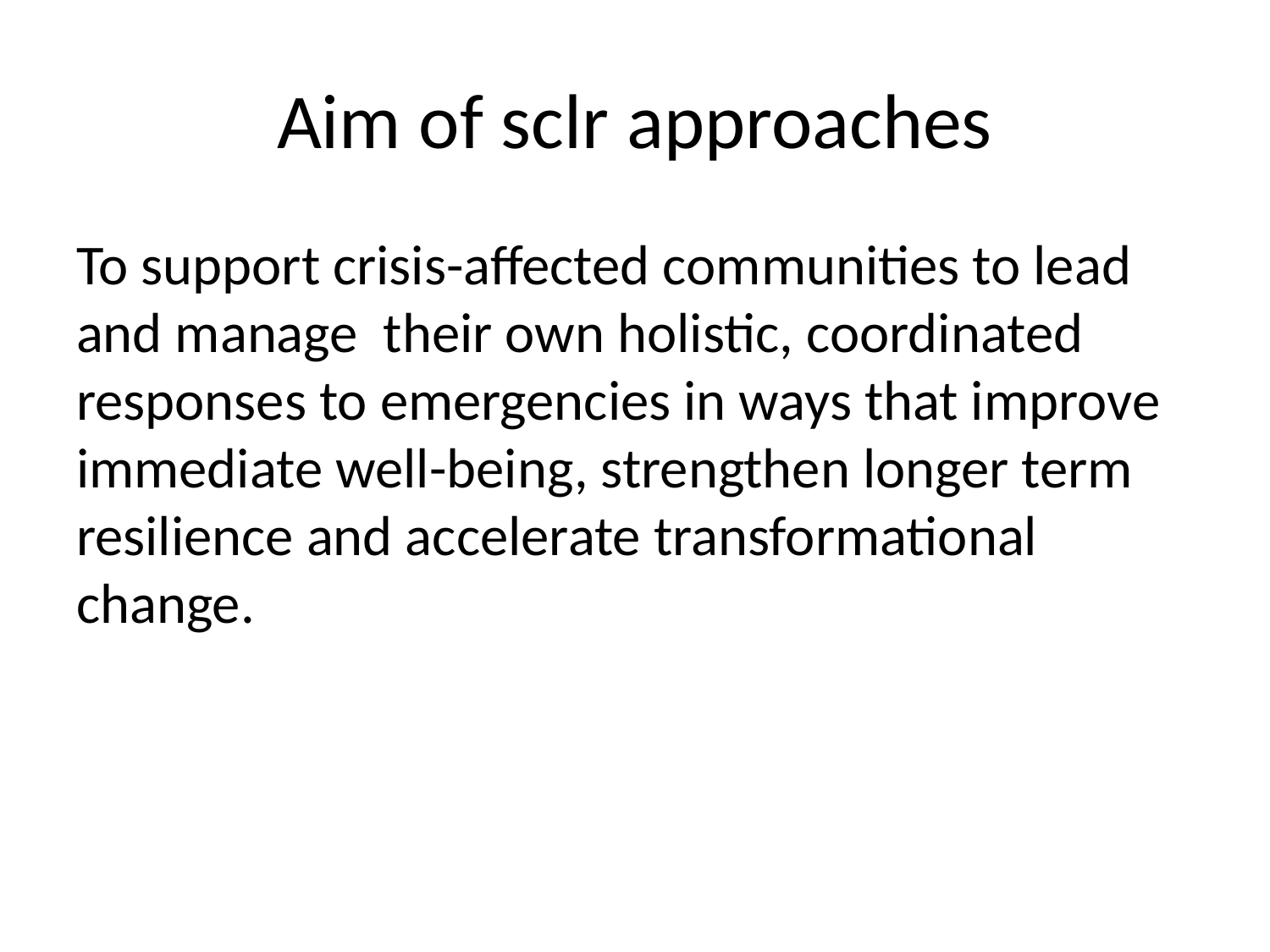

# Aim of sclr approaches
To support crisis-affected communities to lead and manage  their own holistic, coordinated responses to emergencies in ways that improve immediate well-being, strengthen longer term resilience and accelerate transformational change.